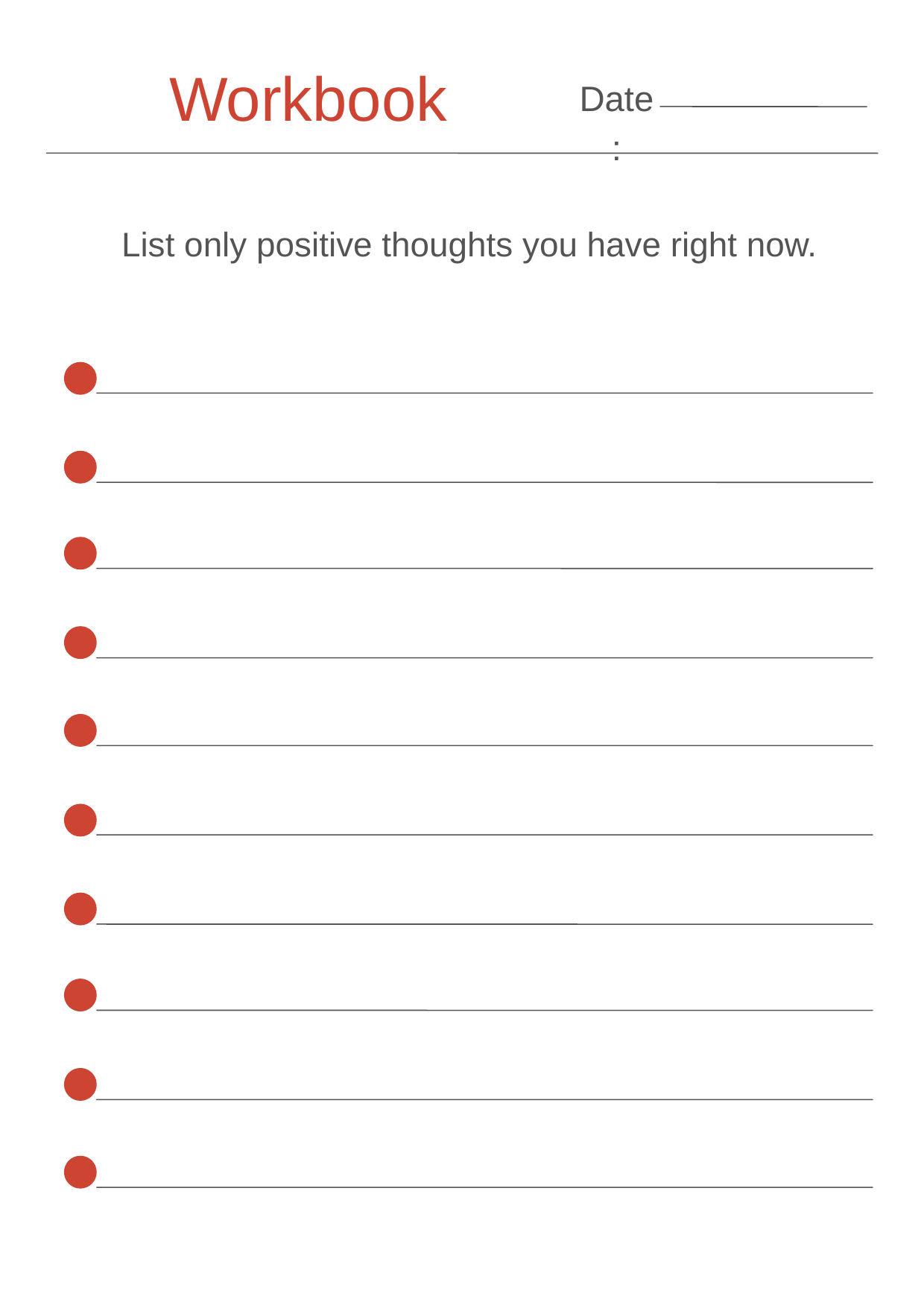

Workbook
Date:

List only positive thoughts you have right now.